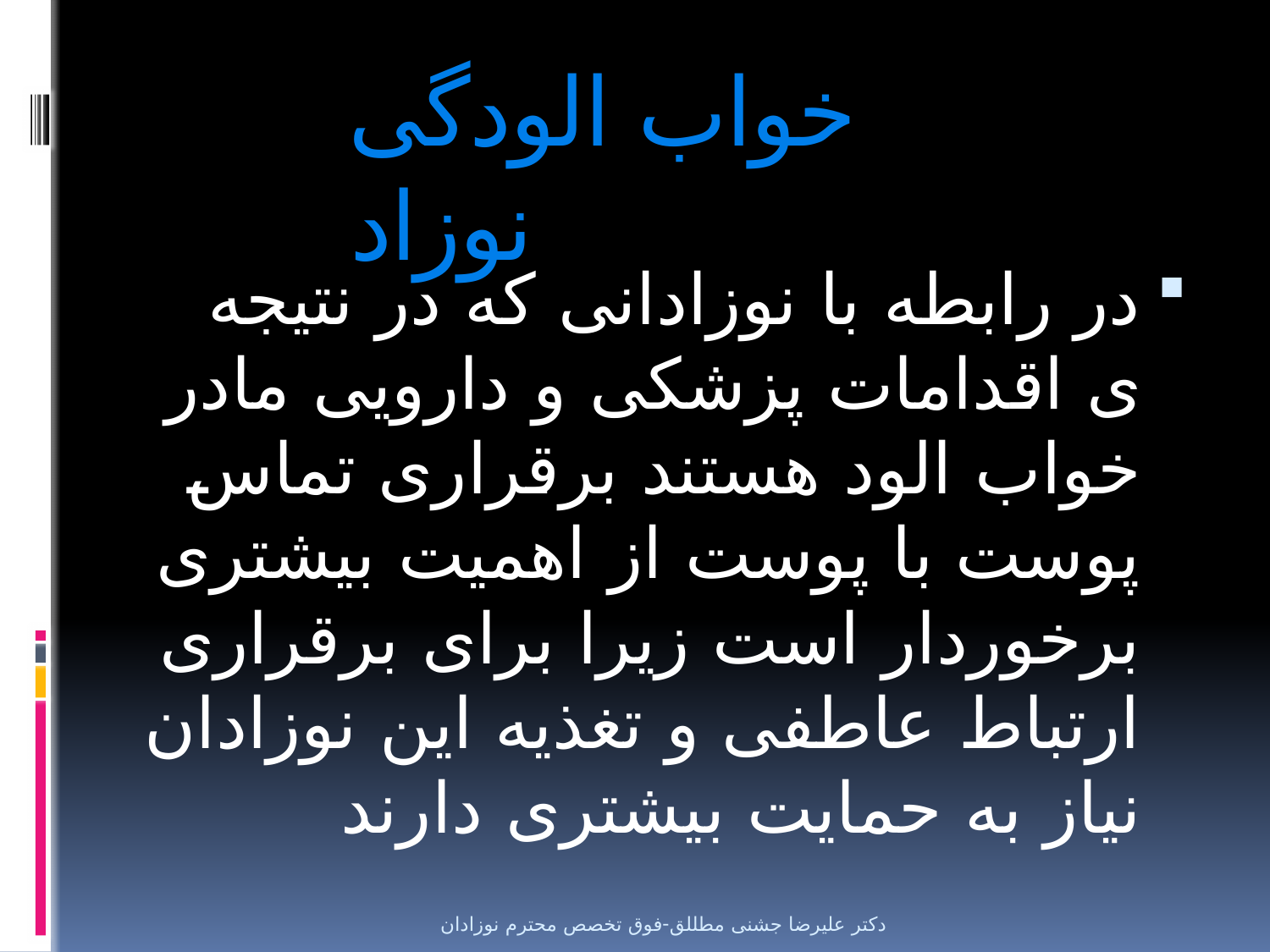

# خواب الودگی نوزاد
در رابطه با نوزادانی که در نتیجه ی اقدامات پزشکی و دارویی مادر خواب الود هستند برقراری تماس پوست با پوست از اهمیت بیشتری برخوردار است زیرا برای برقراری ارتباط عاطفی و تغذیه این نوزادان نیاز به حمایت بیشتری دارند
دکتر علیرضا جشنی مطللق-فوق تخصص محترم نوزادان